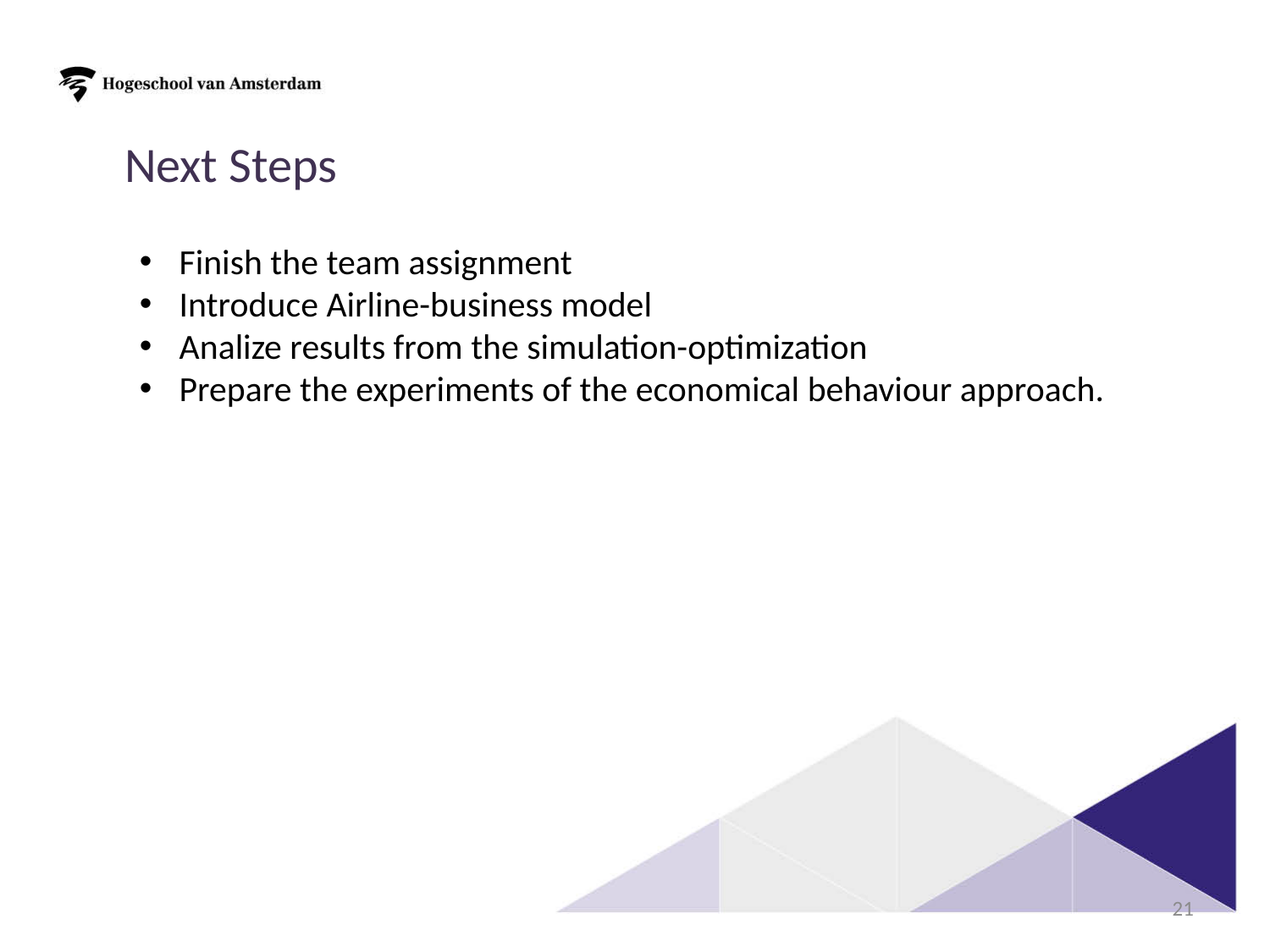

Next Steps
Finish the team assignment
Introduce Airline-business model
Analize results from the simulation-optimization
Prepare the experiments of the economical behaviour approach.
21